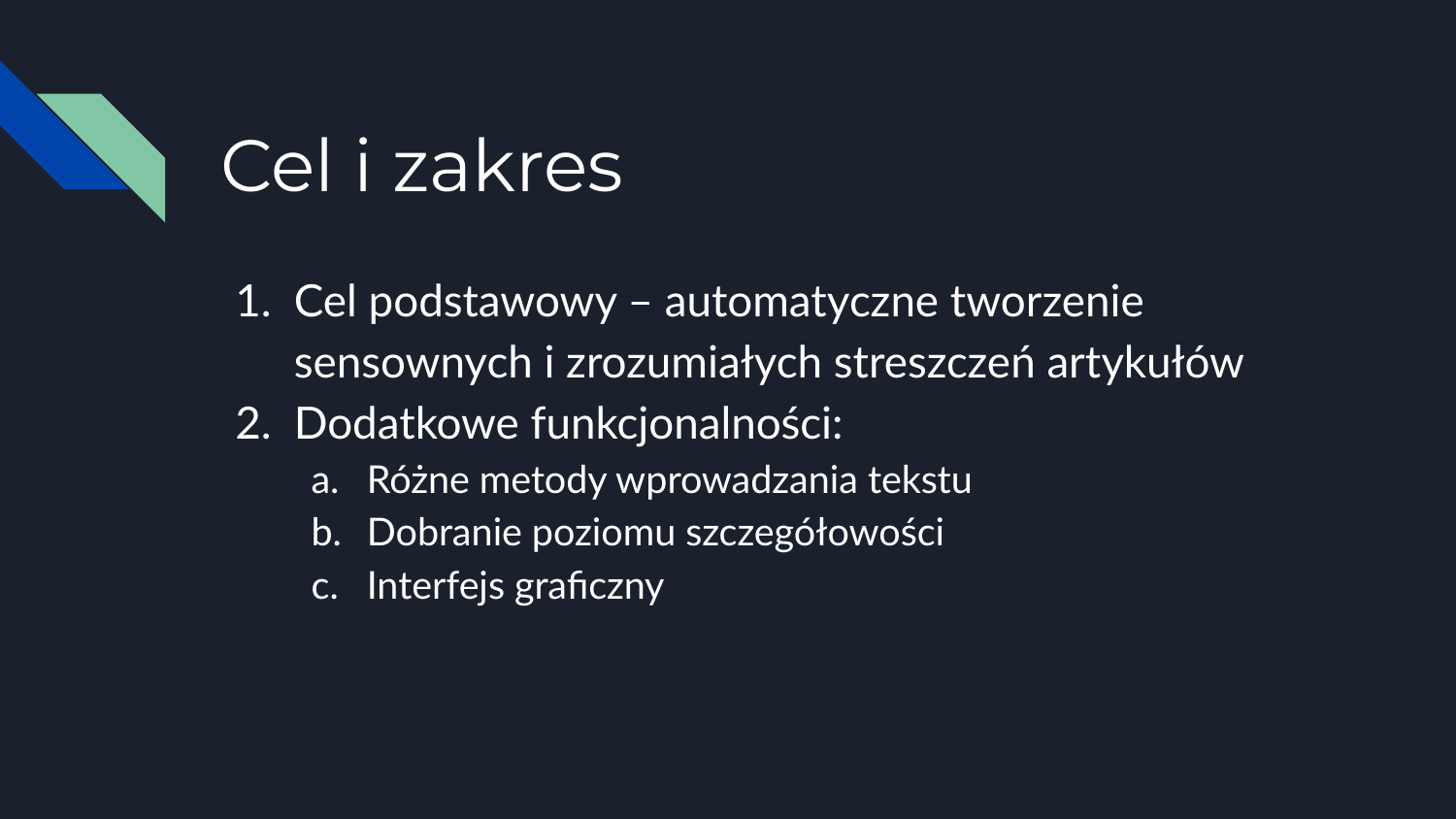

# Cel i zakres
Cel podstawowy – automatyczne tworzenie sensownych i zrozumiałych streszczeń artykułów
Dodatkowe funkcjonalności:
Różne metody wprowadzania tekstu
Dobranie poziomu szczegółowości
Interfejs graficzny